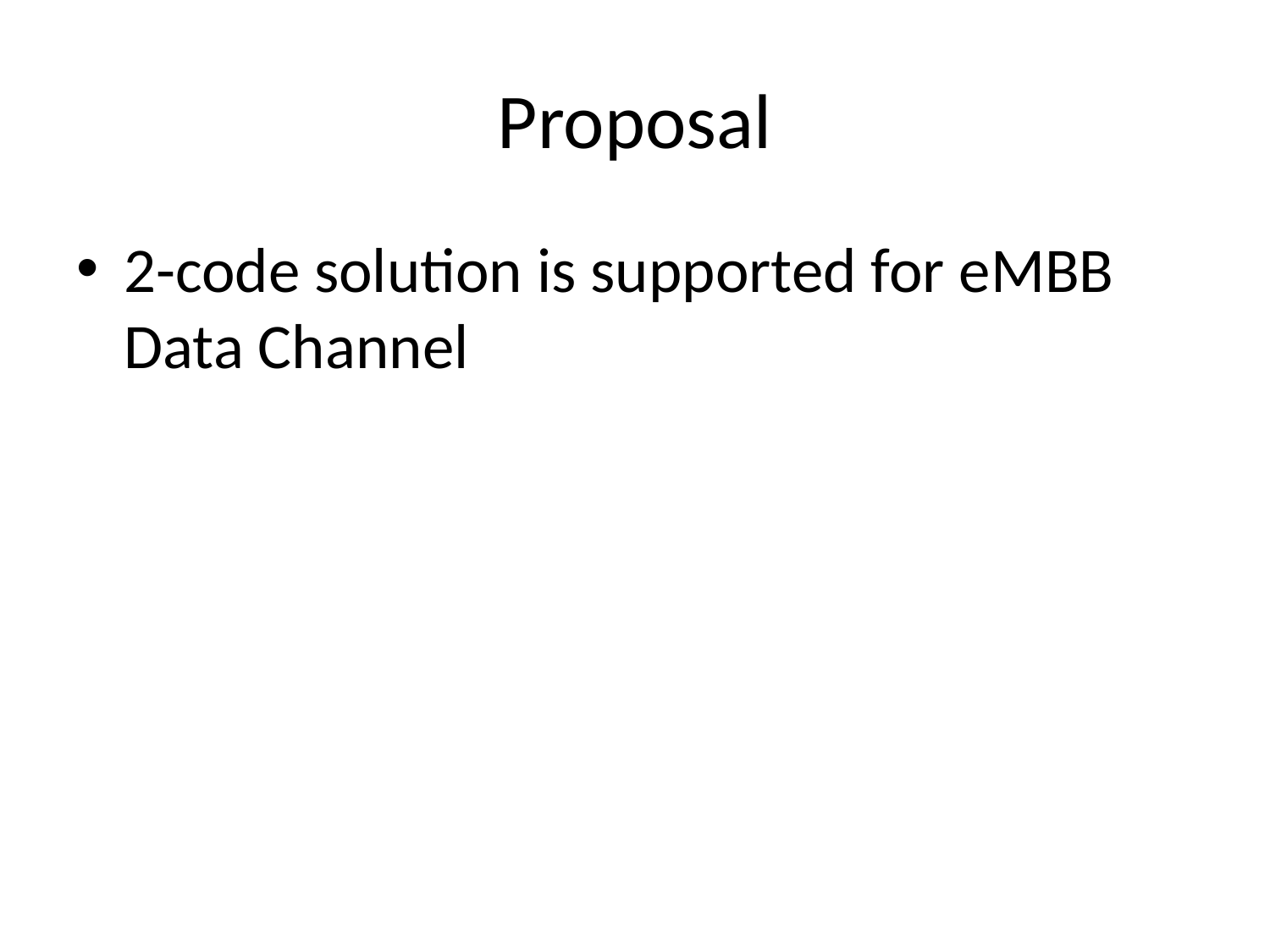

# Proposal
2-code solution is supported for eMBB Data Channel